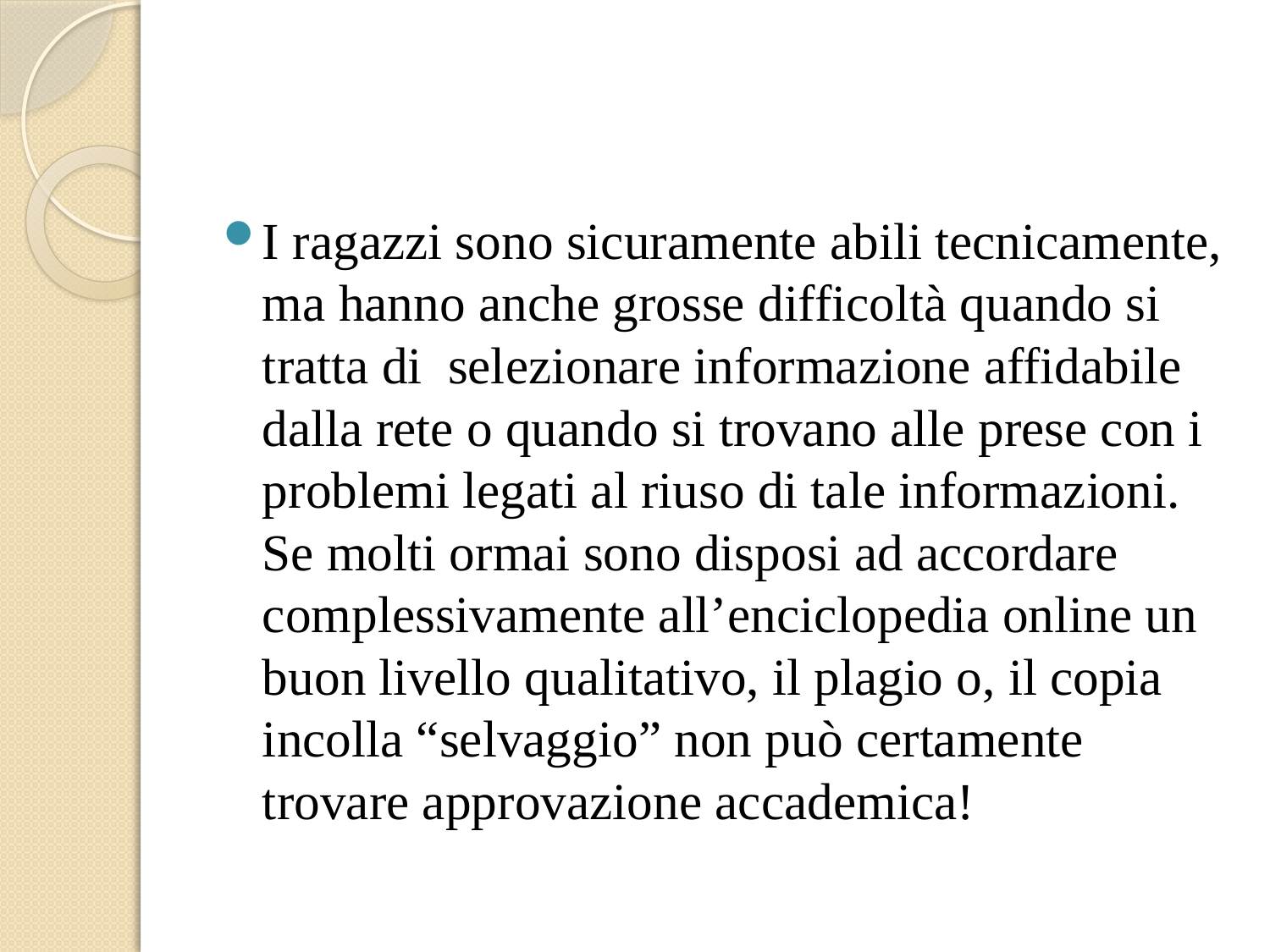

I ragazzi sono sicuramente abili tecnicamente, ma hanno anche grosse difficoltà quando si tratta di  selezionare informazione affidabile dalla rete o quando si trovano alle prese con i problemi legati al riuso di tale informazioni. Se molti ormai sono disposi ad accordare complessivamente all’enciclopedia online un buon livello qualitativo, il plagio o, il copia incolla “selvaggio” non può certamente trovare approvazione accademica!